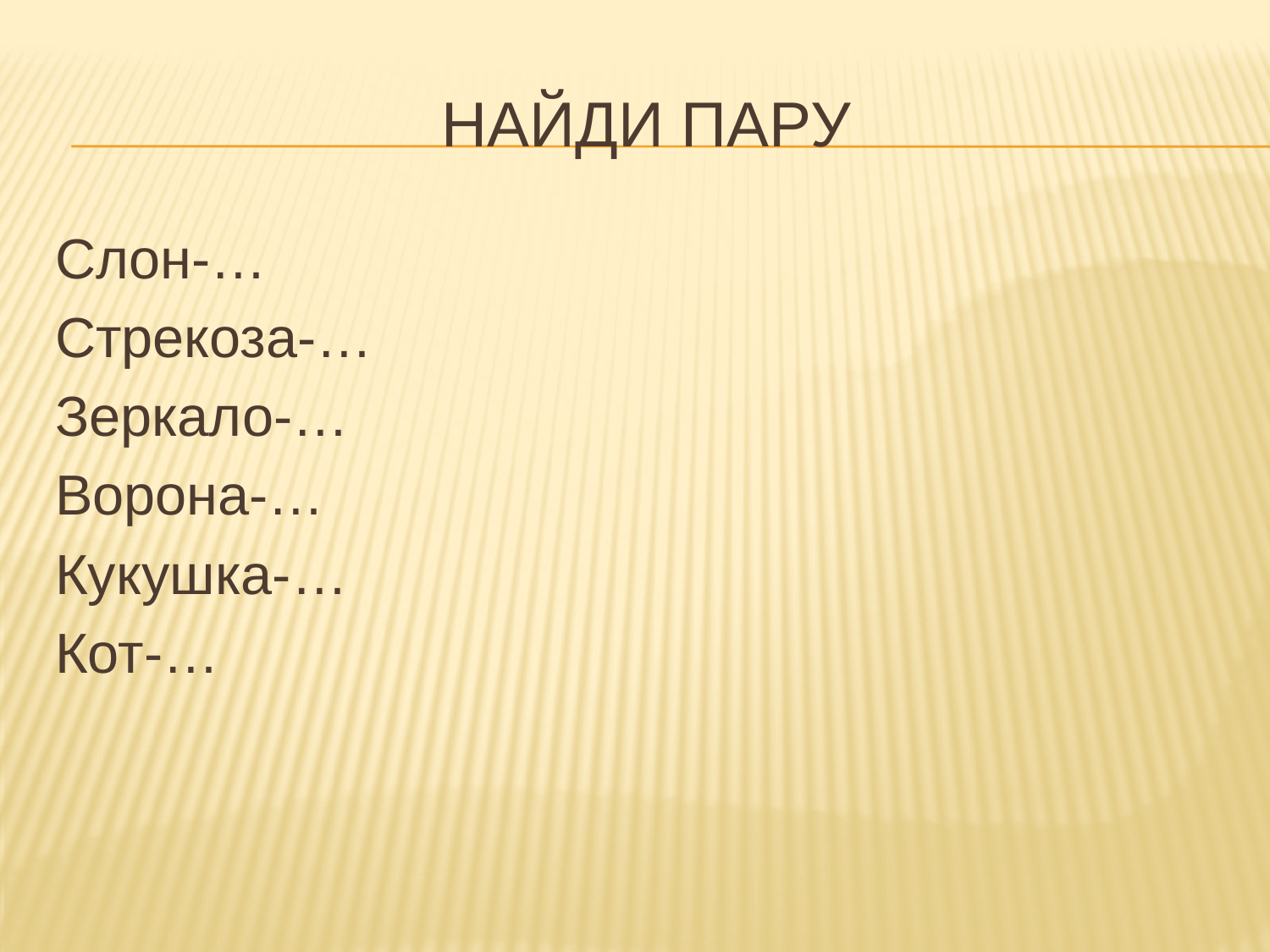

# найди пару
Слон-…
Стрекоза-…
Зеркало-…
Ворона-…
Кукушка-…
Кот-…